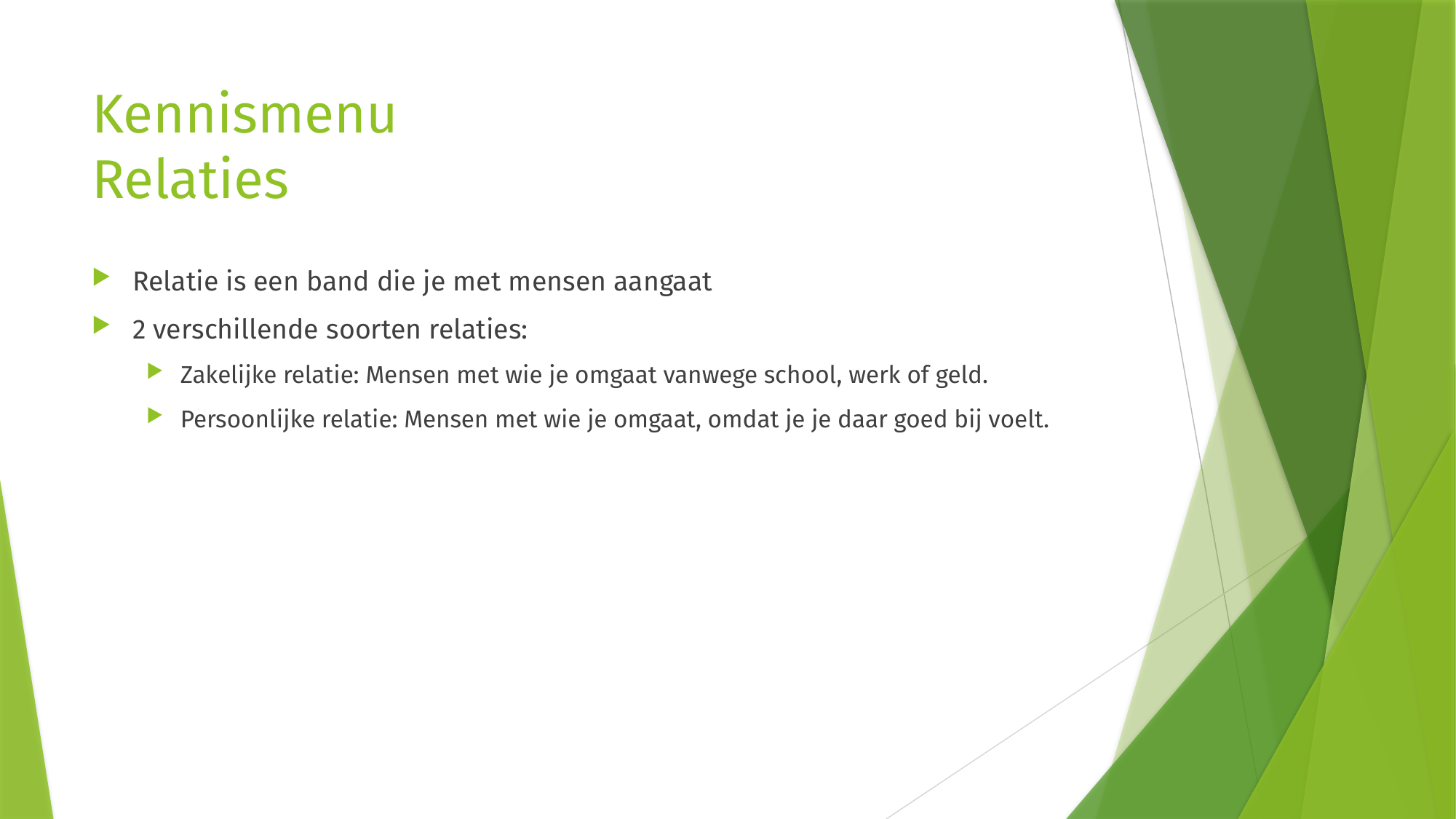

# Kennismenu Relaties
Relatie is een band die je met mensen aangaat
2 verschillende soorten relaties:
Zakelijke relatie: Mensen met wie je omgaat vanwege school, werk of geld.
Persoonlijke relatie: Mensen met wie je omgaat, omdat je je daar goed bij voelt.